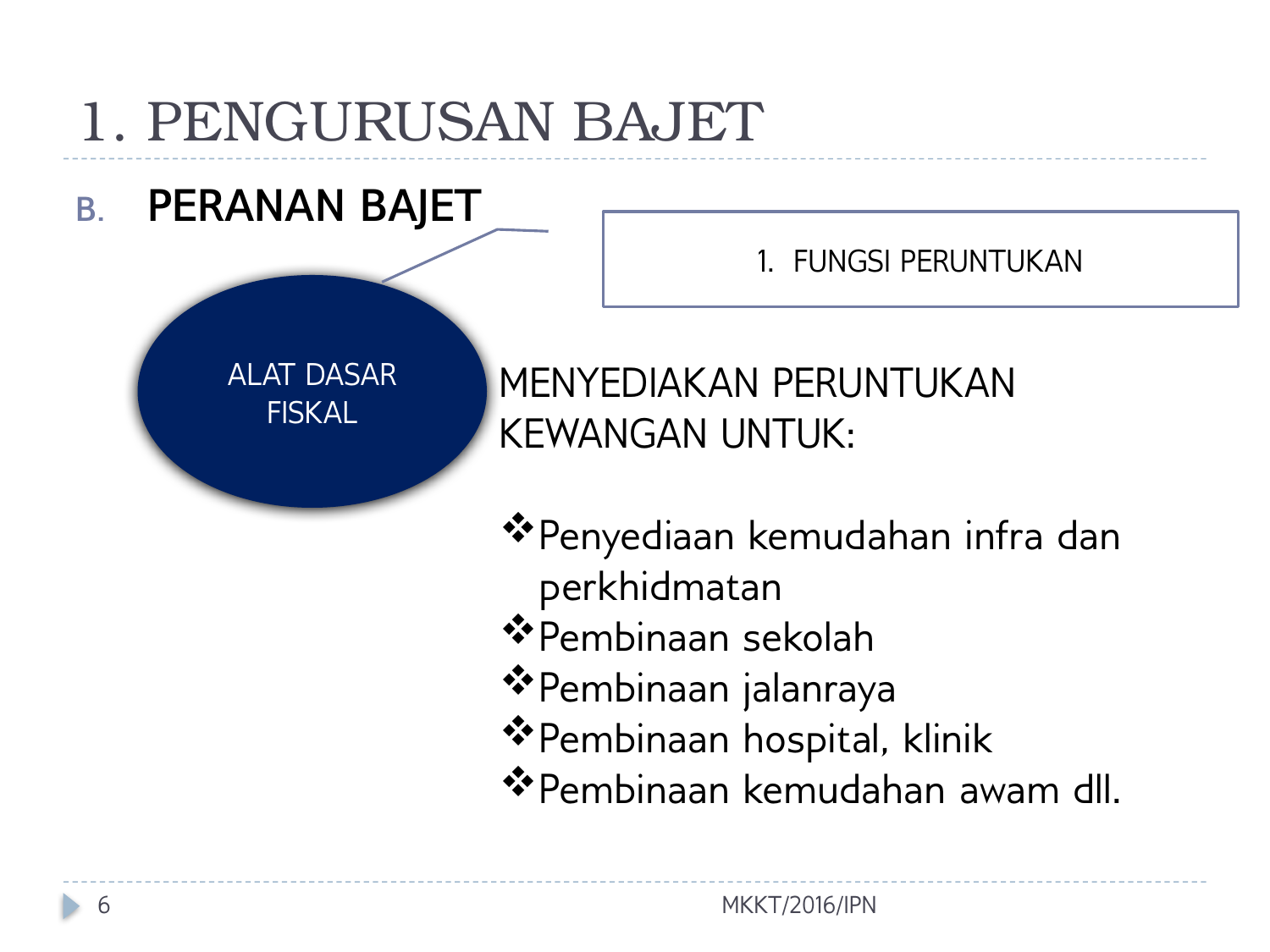

# 1. PENGURUSAN BAJET
PERANAN BAJET

1.  FUNGSI PERUNTUKAN
ALAT DASAR FISKAL
MENYEDIAKAN PERUNTUKAN KEWANGAN UNTUK:

Penyediaan kemudahan infra dan perkhidmatan
Pembinaan sekolah
Pembinaan jalanraya
Pembinaan hospital, klinik
Pembinaan kemudahan awam dll.
6
MKKT/2016/IPN